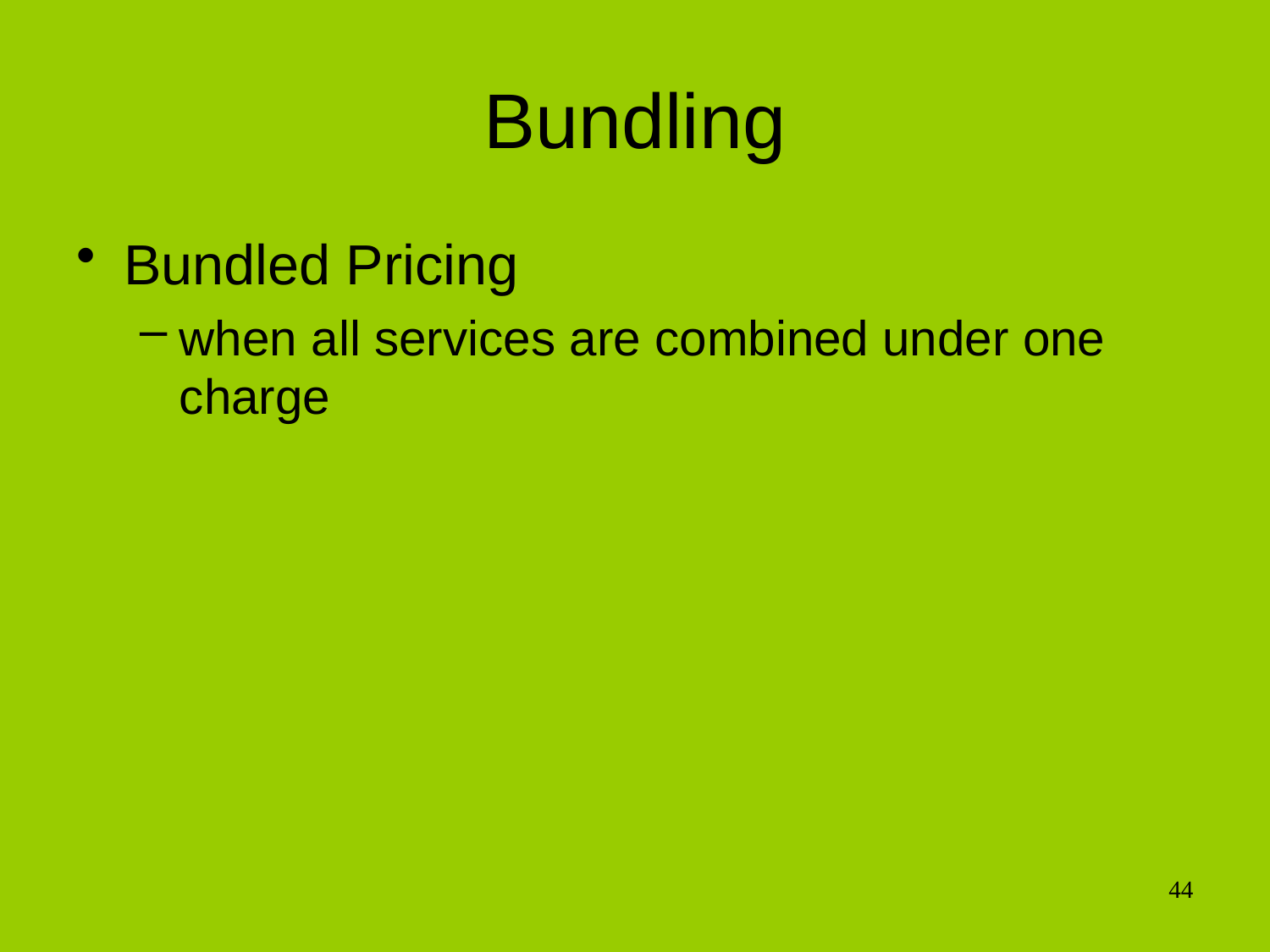

# Bundling
Bundled Pricing
when all services are combined under one charge

44